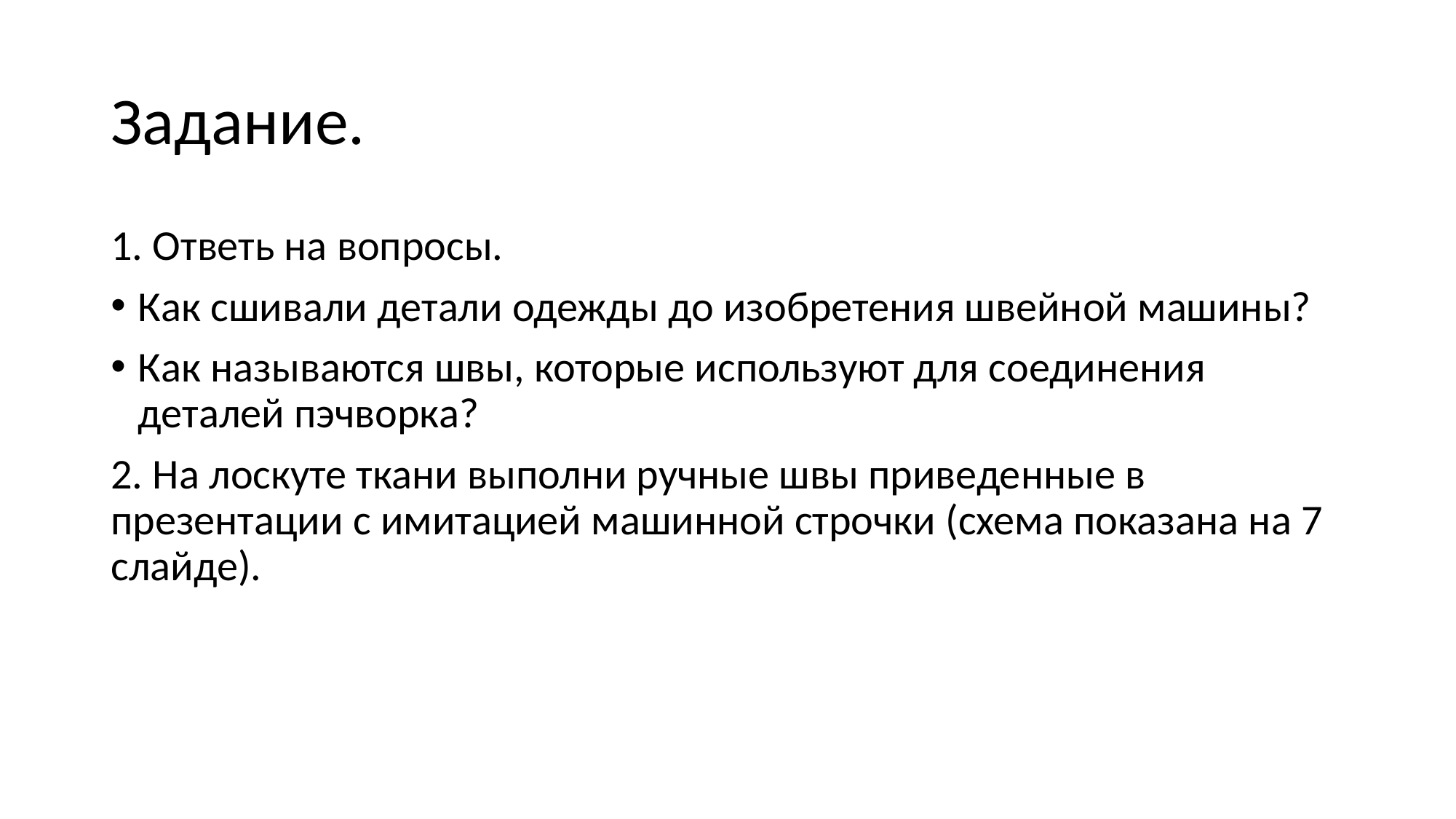

# Задание.
1. Ответь на вопросы.
Как сшивали детали одежды до изобретения швейной машины?
Как называются швы, которые используют для соединения деталей пэчворка?
2. На лоскуте ткани выполни ручные швы приведенные в презентации с имитацией машинной строчки (схема показана на 7 слайде).